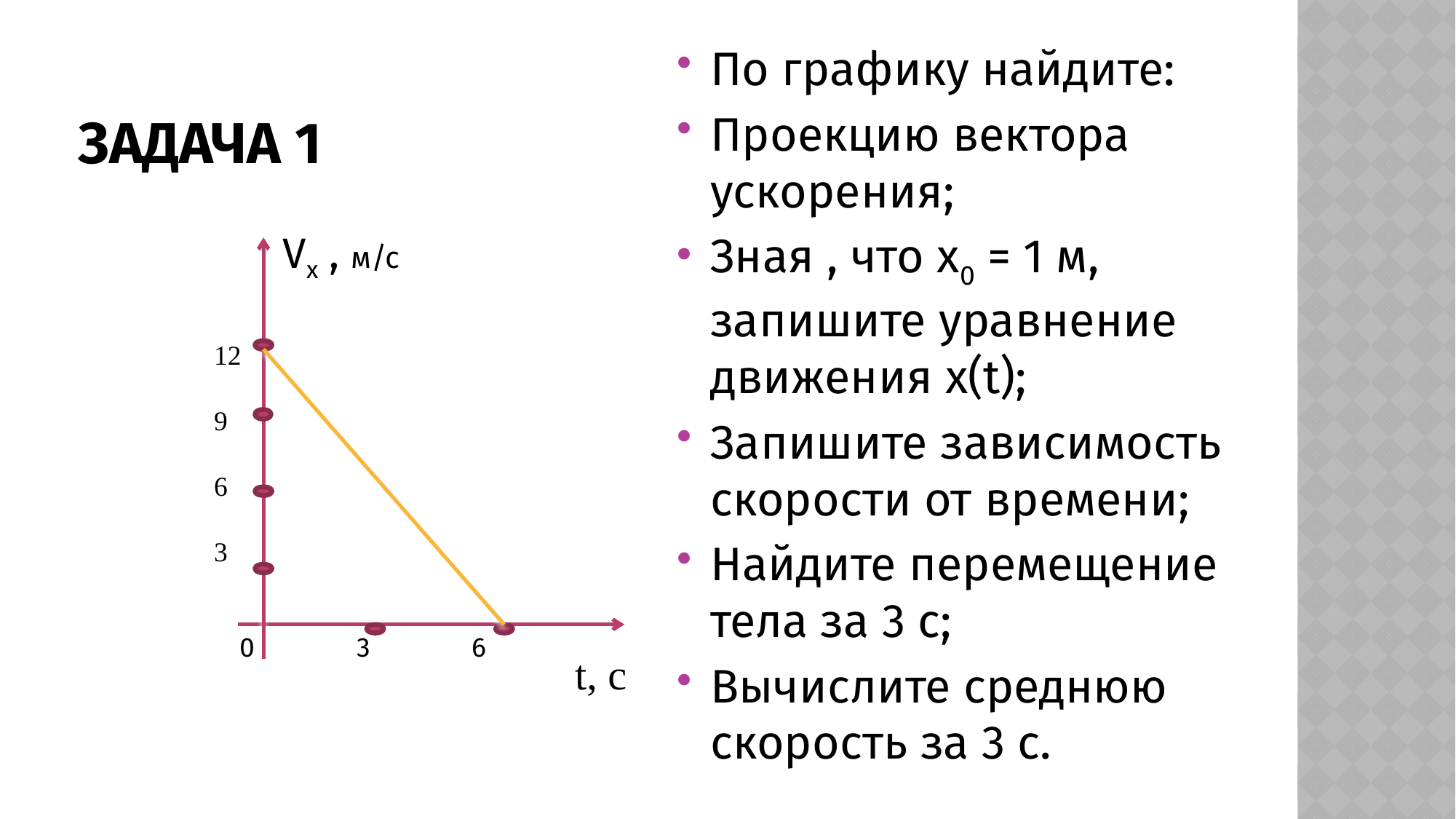

По графику найдите:
Проекцию вектора ускорения;
Зная , что х0 = 1 м, запишите уравнение движения х(t);
Запишите зависимость скорости от времени;
Найдите перемещение тела за 3 с;
Вычислите среднюю скорость за 3 с.

# Задача 1
Vx , м/с
12

9

6

3

0              3              6

t, с